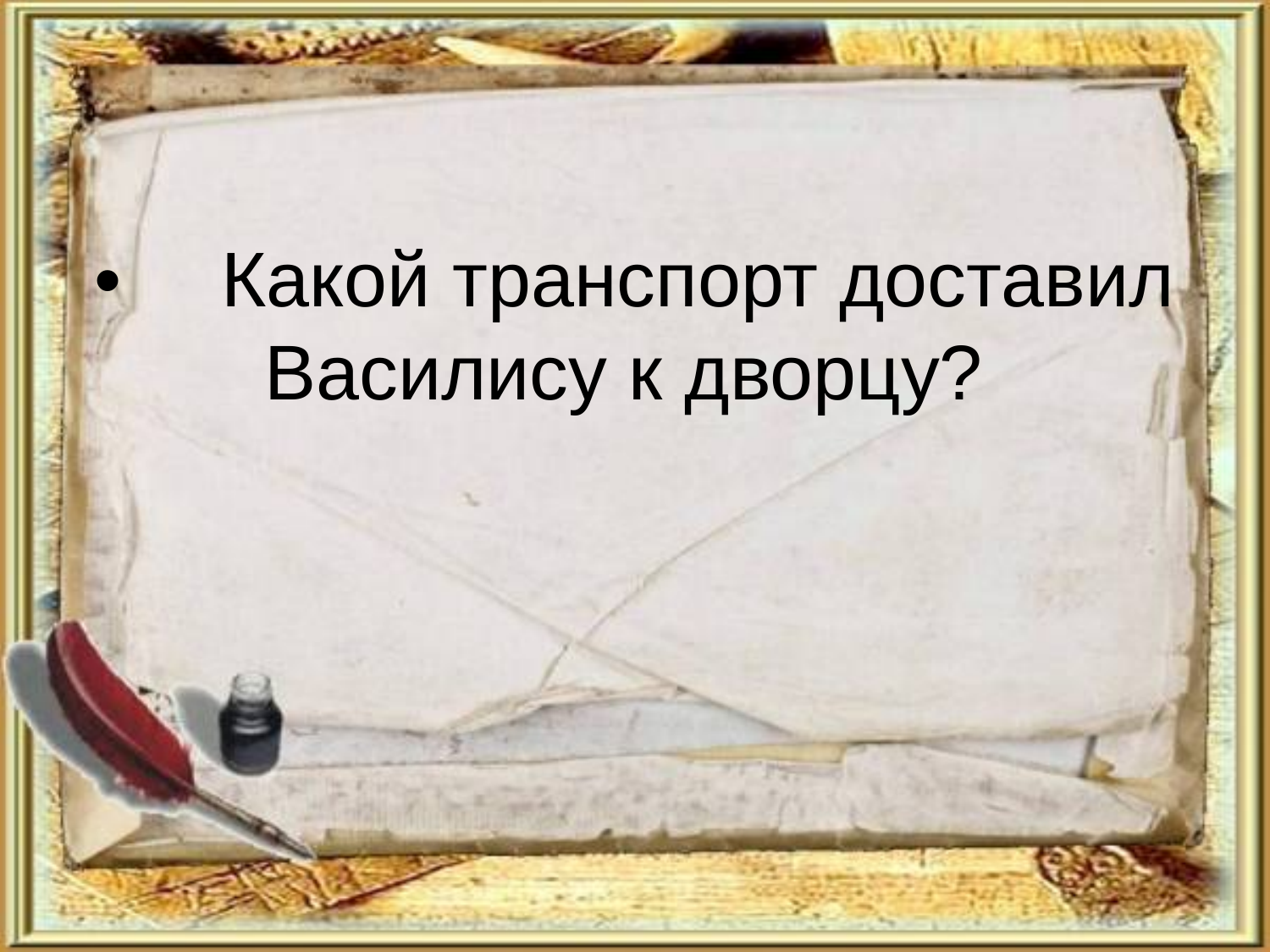

# •	Какой транспорт доставил Василису к дворцу?